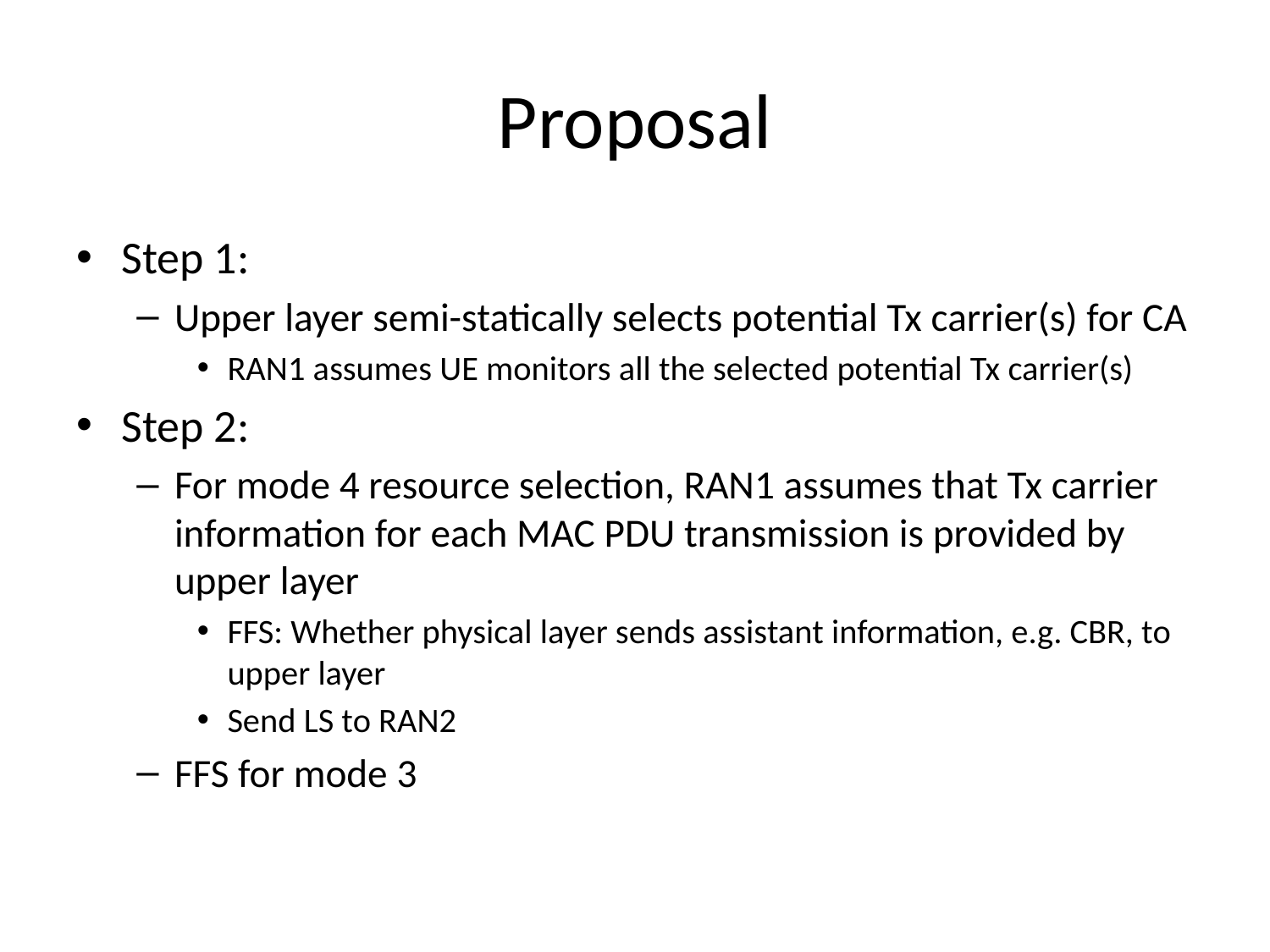

# Proposal
Step 1:
Upper layer semi-statically selects potential Tx carrier(s) for CA
RAN1 assumes UE monitors all the selected potential Tx carrier(s)
Step 2:
For mode 4 resource selection, RAN1 assumes that Tx carrier information for each MAC PDU transmission is provided by upper layer
FFS: Whether physical layer sends assistant information, e.g. CBR, to upper layer
Send LS to RAN2
FFS for mode 3